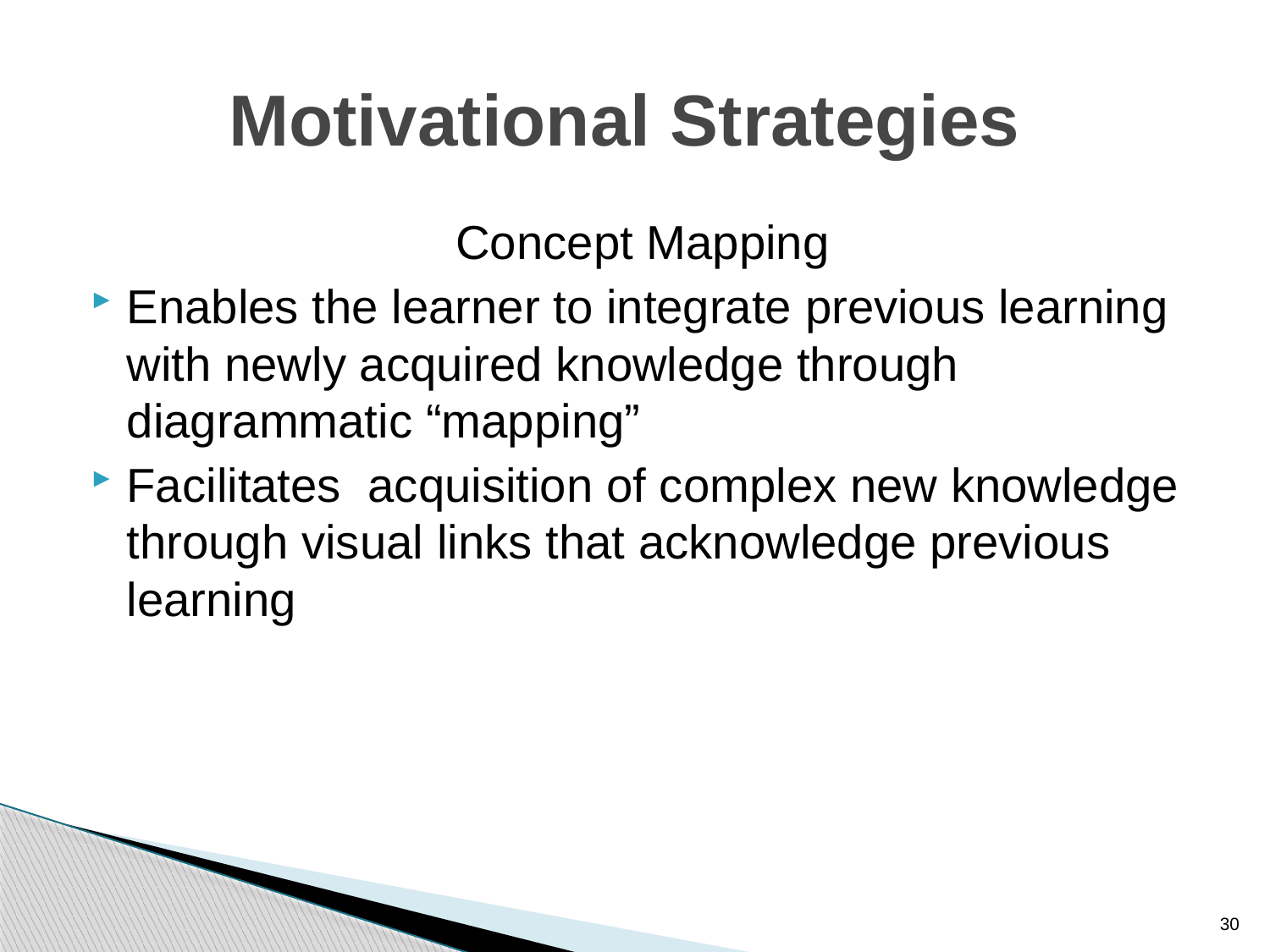

# Motivational Strategies
Concept Mapping
Enables the learner to integrate previous learning with newly acquired knowledge through diagrammatic “mapping”
Facilitates  acquisition of complex new knowledge through visual links that acknowledge previous learning

30